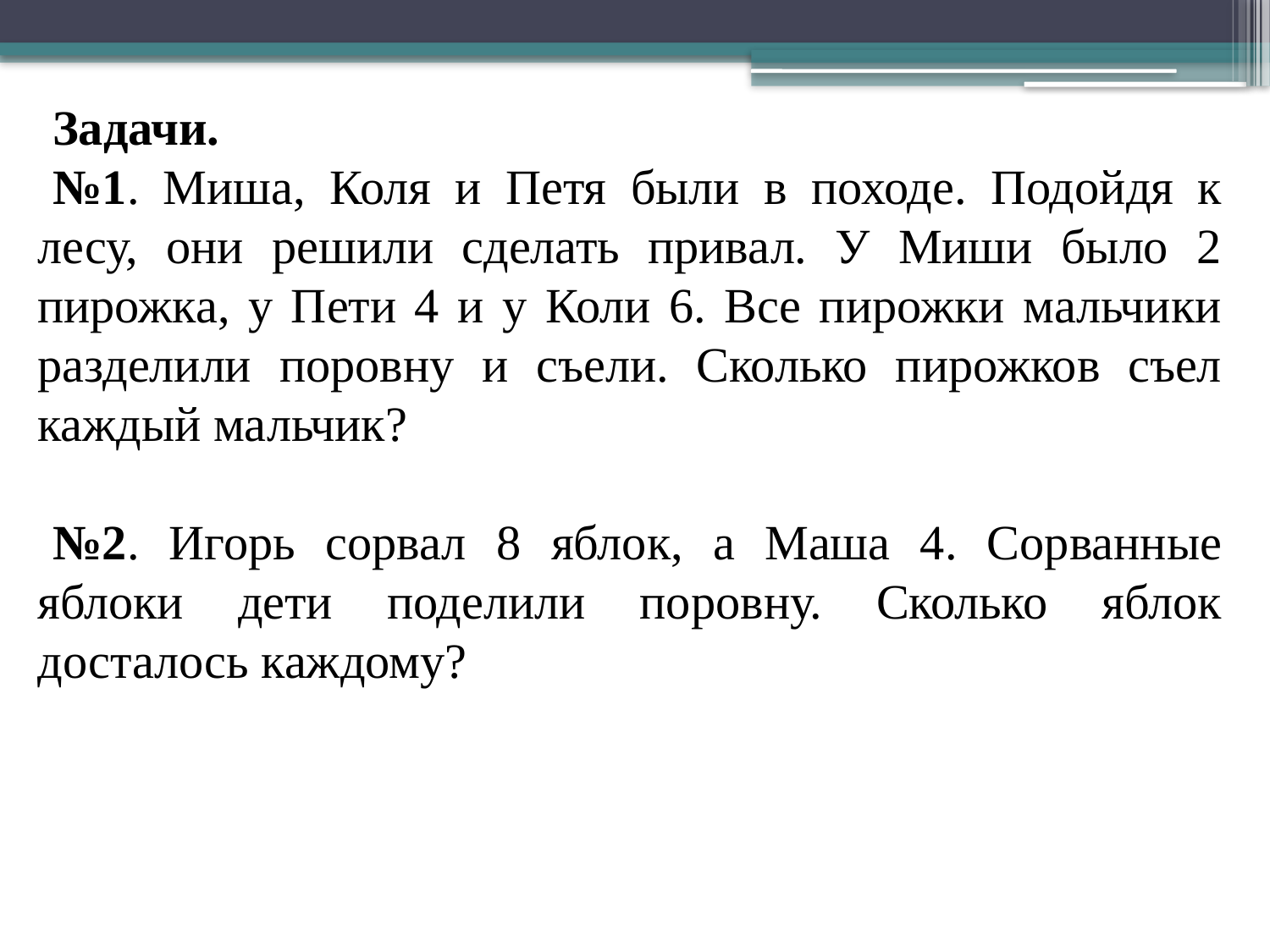

Задачи.
№1. Миша, Коля и Петя были в походе. Подойдя к лесу, они решили сделать привал. У Миши было 2 пирожка, у Пети 4 и у Коли 6. Все пирожки мальчики разделили поровну и съели. Сколько пирожков съел каждый мальчик?

№2. Игорь сорвал 8 яблок, а Маша 4. Сорванные яблоки дети поделили поровну. Сколько яблок досталось каждому?